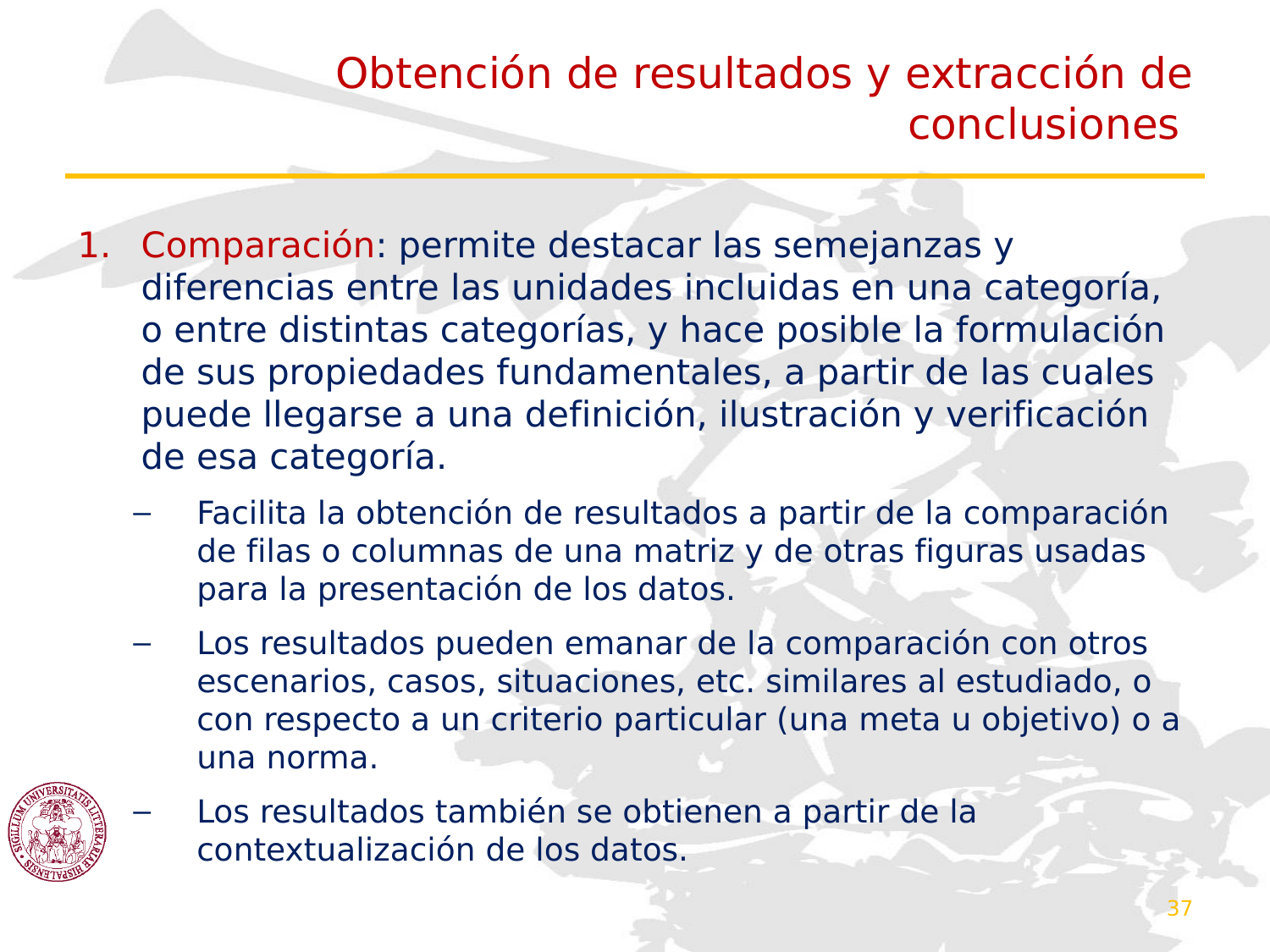

# Obtención de resultados y extracción de conclusiones
Comparación: permite destacar las semejanzas y diferencias entre las unidades incluidas en una categoría, o entre distintas categorías, y hace posible la formulación de sus propiedades fundamentales, a partir de las cuales puede llegarse a una definición, ilustración y verificación de esa categoría.
Facilita la obtención de resultados a partir de la comparación de filas o columnas de una matriz y de otras figuras usadas para la presentación de los datos.
Los resultados pueden emanar de la comparación con otros escenarios, casos, situaciones, etc. similares al estudiado, o con respecto a un criterio particular (una meta u objetivo) o a una norma.
Los resultados también se obtienen a partir de la contextualización de los datos.

37